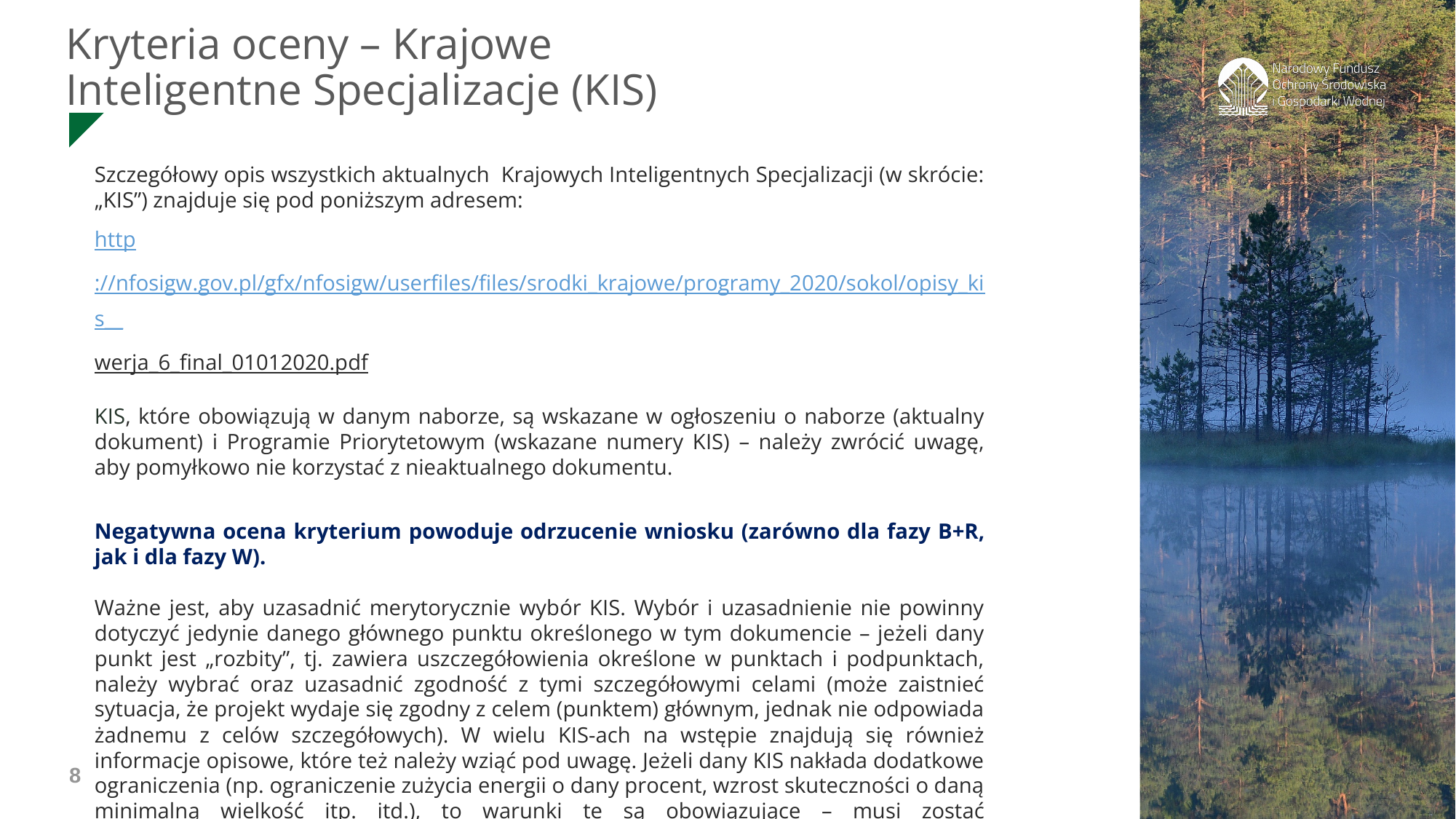

Kryteria oceny – Krajowe Inteligentne Specjalizacje (KIS)
Szczegółowy opis wszystkich aktualnych  Krajowych Inteligentnych Specjalizacji (w skrócie: „KIS”) znajduje się pod poniższym adresem:
http://nfosigw.gov.pl/gfx/nfosigw/userfiles/files/srodki_krajowe/programy_2020/sokol/opisy_kis__werja_6_final_01012020.pdf

KIS, które obowiązują w danym naborze, są wskazane w ogłoszeniu o naborze (aktualny dokument) i Programie Priorytetowym (wskazane numery KIS) – należy zwrócić uwagę, aby pomyłkowo nie korzystać z nieaktualnego dokumentu.

Negatywna ocena kryterium powoduje odrzucenie wniosku (zarówno dla fazy B+R, jak i dla fazy W).

Ważne jest, aby uzasadnić merytorycznie wybór KIS. Wybór i uzasadnienie nie powinny dotyczyć jedynie danego głównego punktu określonego w tym dokumencie – jeżeli dany punkt jest „rozbity”, tj. zawiera uszczegółowienia określone w punktach i podpunktach, należy wybrać oraz uzasadnić zgodność z tymi szczegółowymi celami (może zaistnieć sytuacja, że projekt wydaje się zgodny z celem (punktem) głównym, jednak nie odpowiada żadnemu z celów szczegółowych). W wielu KIS-ach na wstępie znajdują się również informacje opisowe, które też należy wziąć pod uwagę. Jeżeli dany KIS nakłada dodatkowe ograniczenia (np. ograniczenie zużycia energii o dany procent, wzrost skuteczności o daną minimalną wielkość itp. itd.), to warunki te są obowiązujące – musi zostać uprawdopodobnione ich spełnienie.